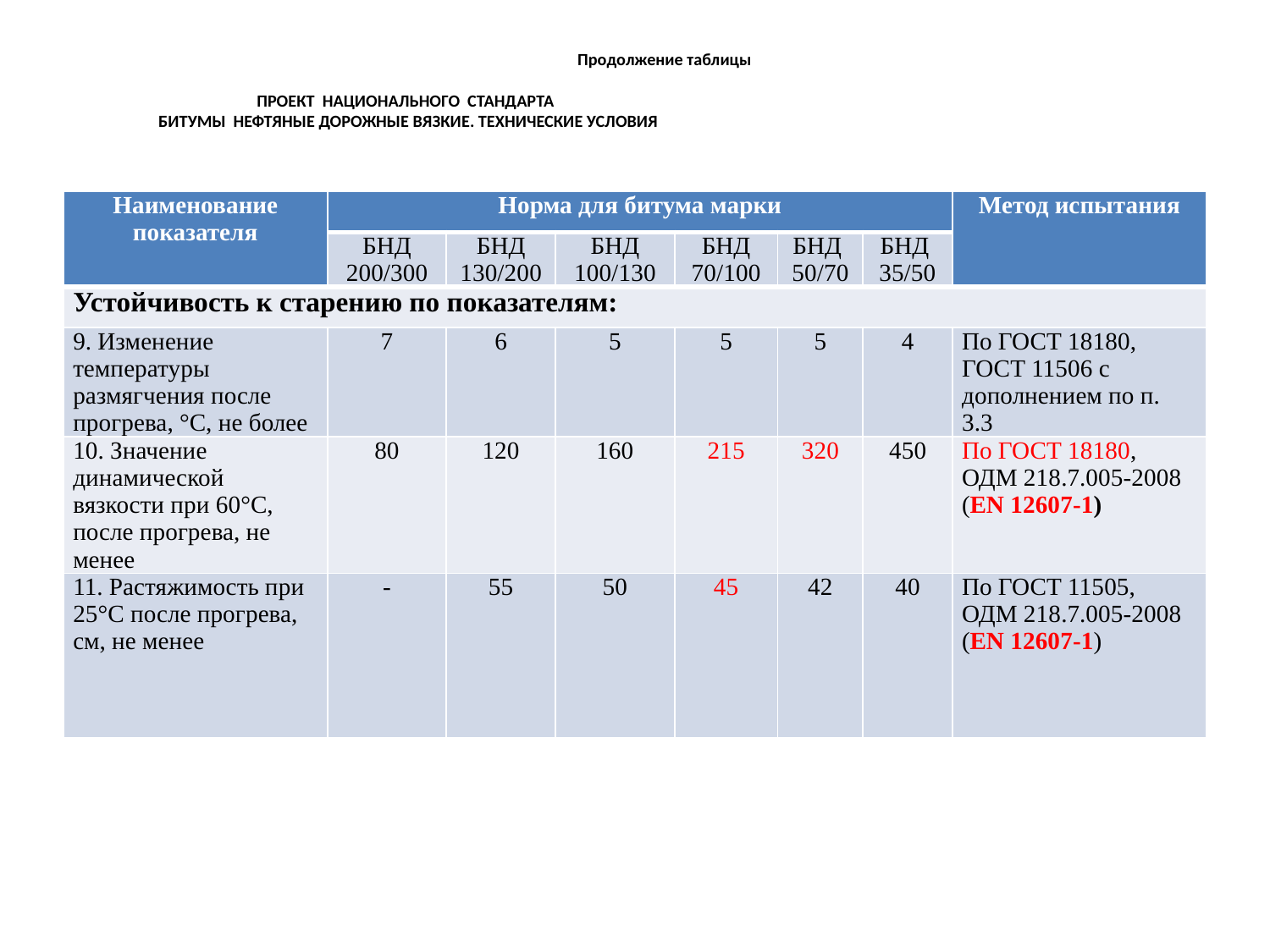

# Продолжение таблицы ПРОЕКТ  НАЦИОНАЛЬНОГО  СТАНДАРТА БИТУМЫ  НЕФТЯНЫЕ ДОРОЖНЫЕ ВЯЗКИЕ. ТЕХНИЧЕСКИЕ УСЛОВИЯ
| Наименование показателя | Норма для битума марки |  |  |  |  |  | Метод испытания |
| --- | --- | --- | --- | --- | --- | --- | --- |
|  | БНД 200/300 | БНД 130/200 | БНД 100/130 | БНД 70/100 | БНД 50/70 | БНД 35/50 |  |
| Устойчивость к старению по показателям: |  |  |  |  |  |  |  |
| 9. Изменение температуры размягчения после прогрева, °С, не более | 7 | 6 | 5 | 5 | 5 | 4 | По ГОСТ 18180, ГОСТ 11506 с дополнением по п. 3.3 |
| 10. Значение динамической вязкости при 60°С, после прогрева, не менее | 80 | 120 | 160 | 215 | 320 | 450 | По ГОСТ 18180, ОДМ 218.7.005-2008 (EN 12607-1) |
| 11. Растяжимость при 25°С после прогрева, см, не менее | - | 55 | 50 | 45 | 42 | 40 | По ГОСТ 11505, ОДМ 218.7.005-2008 (EN 12607-1) |